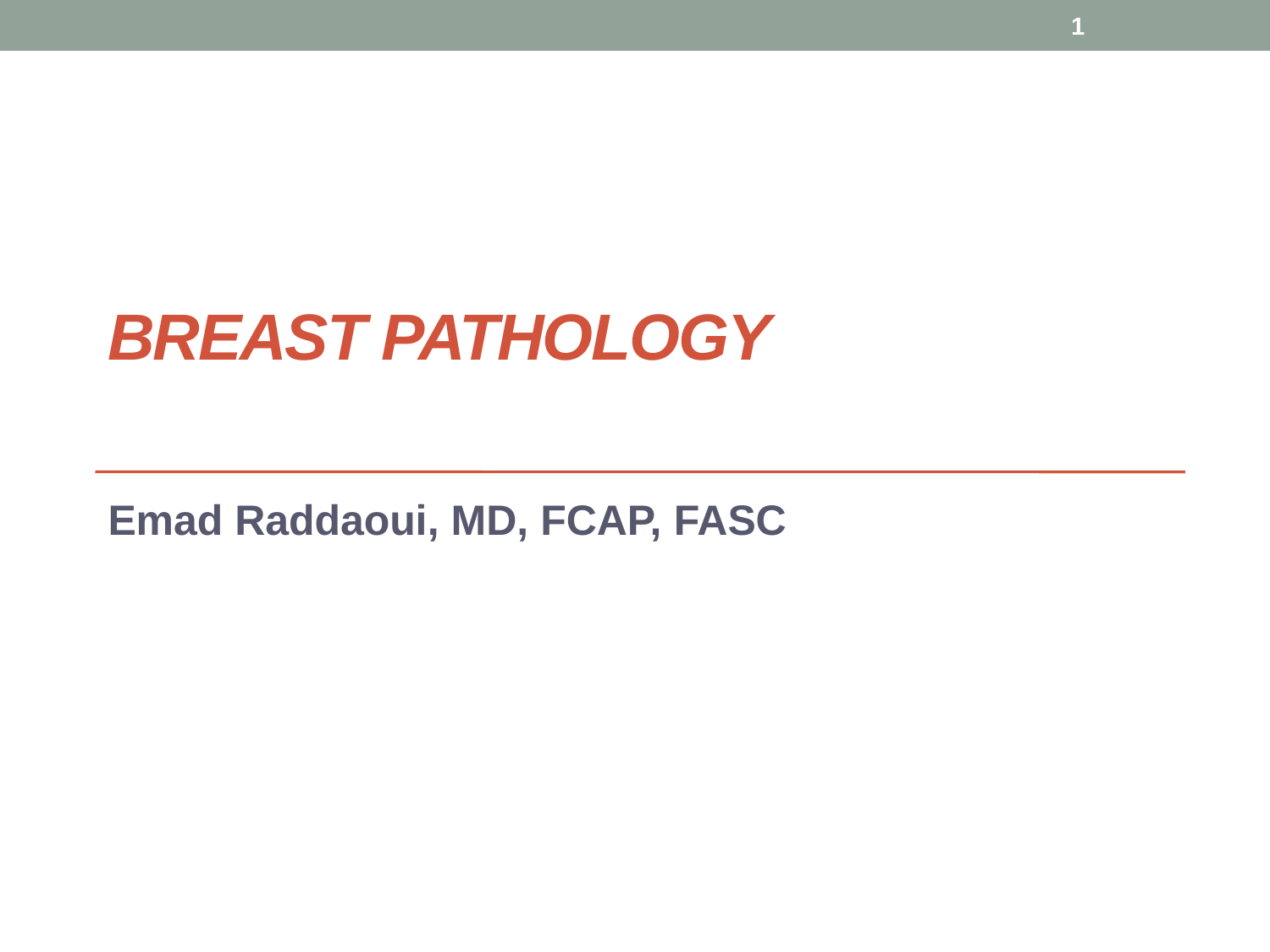

1
# Breast Pathology
Emad Raddaoui, MD, FCAP, FASC